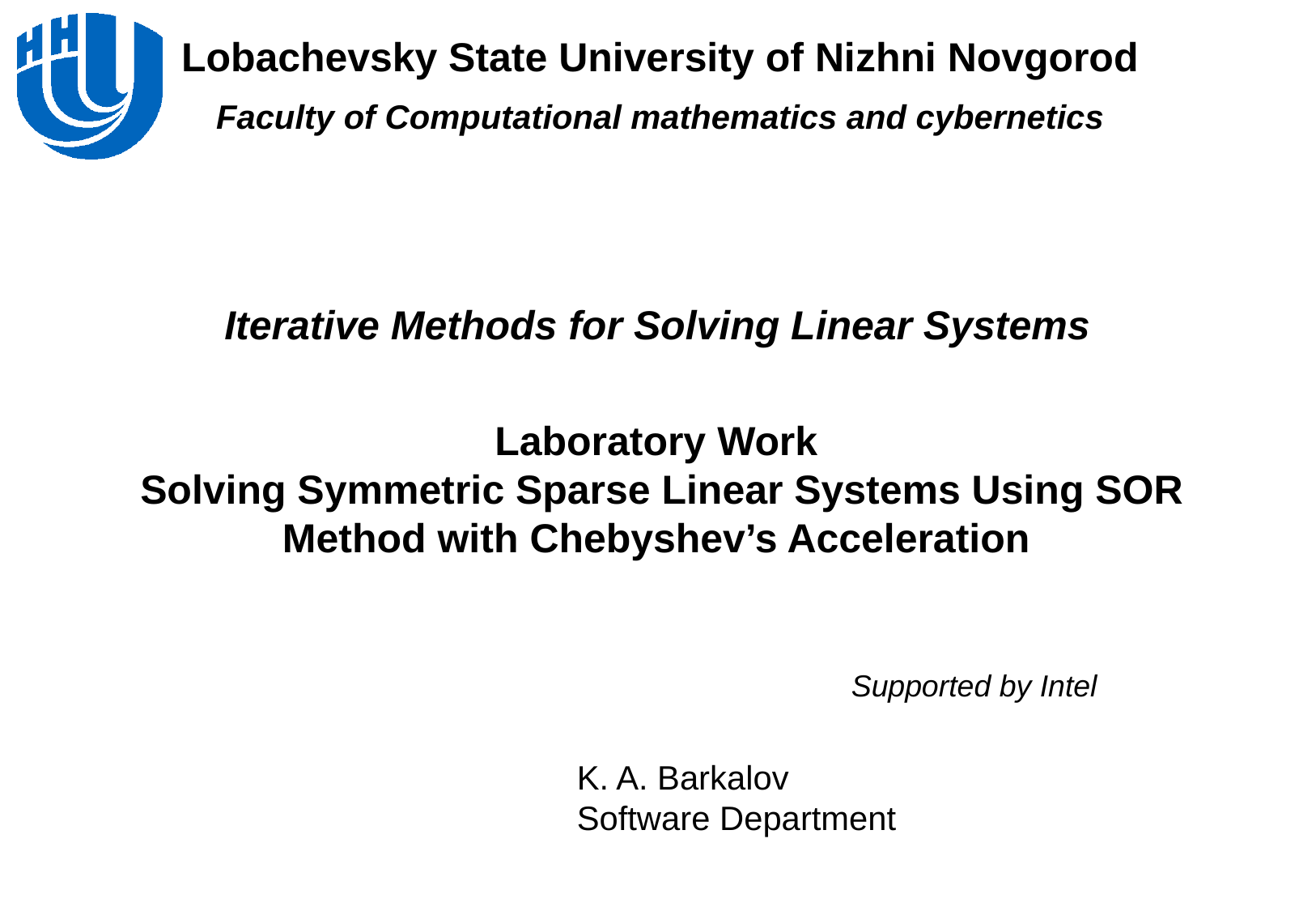

Iterative Methods for Solving Linear Systems
# Laboratory Work Solving Symmetric Sparse Linear Systems Using SOR Method with Chebyshev’s Acceleration
Supported by Intel
K. A. Barkalov
Software Department